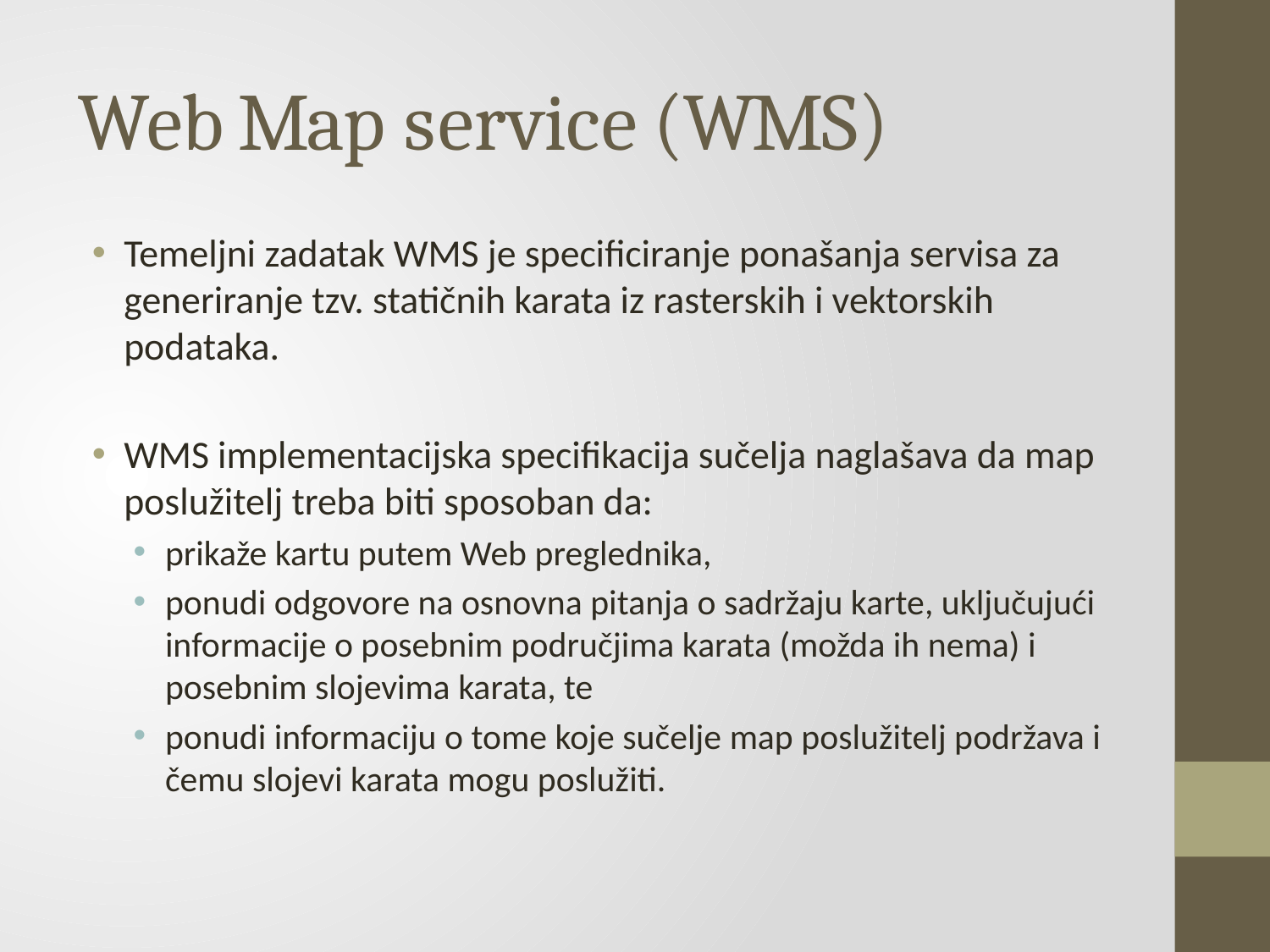

# Web Map service (WMS)
Temeljni zadatak WMS je specificiranje ponašanja servisa za generiranje tzv. statičnih karata iz rasterskih i vektorskih podataka.

WMS implementacijska specifikacija sučelja naglašava da map poslužitelj treba biti sposoban da:
prikaže kartu putem Web preglednika,
ponudi odgovore na osnovna pitanja o sadržaju karte, uključujući informacije o posebnim područjima karata (možda ih nema) i posebnim slojevima karata, te
ponudi informaciju o tome koje sučelje map poslužitelj podržava i čemu slojevi karata mogu poslužiti.